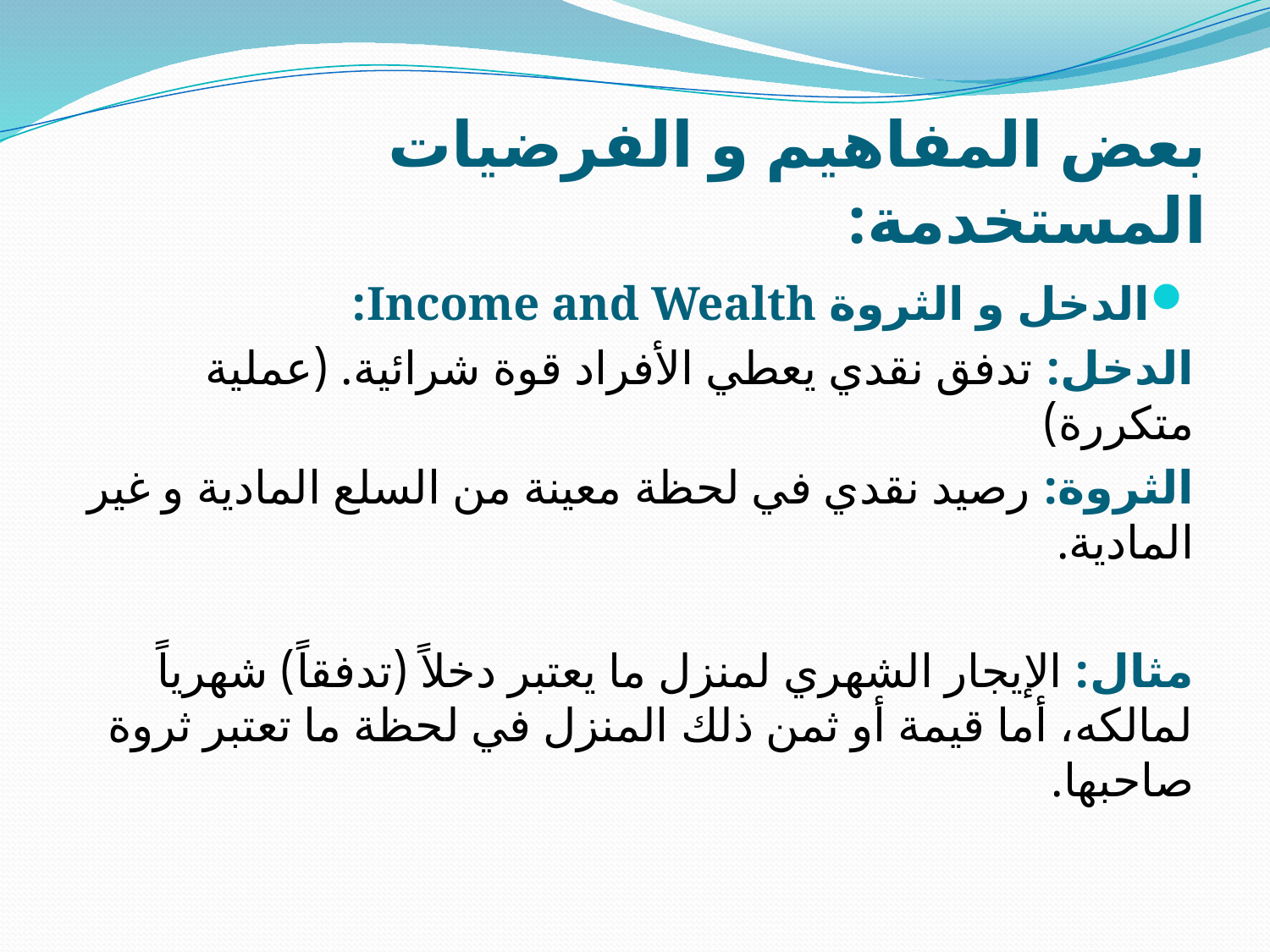

# بعض المفاهيم و الفرضيات المستخدمة:
الدخل و الثروة Income and Wealth:
الدخل: تدفق نقدي يعطي الأفراد قوة شرائية. (عملية متكررة)
الثروة: رصيد نقدي في لحظة معينة من السلع المادية و غير المادية.

مثال: الإيجار الشهري لمنزل ما يعتبر دخلاً (تدفقاً) شهرياً لمالكه، أما قيمة أو ثمن ذلك المنزل في لحظة ما تعتبر ثروة صاحبها.